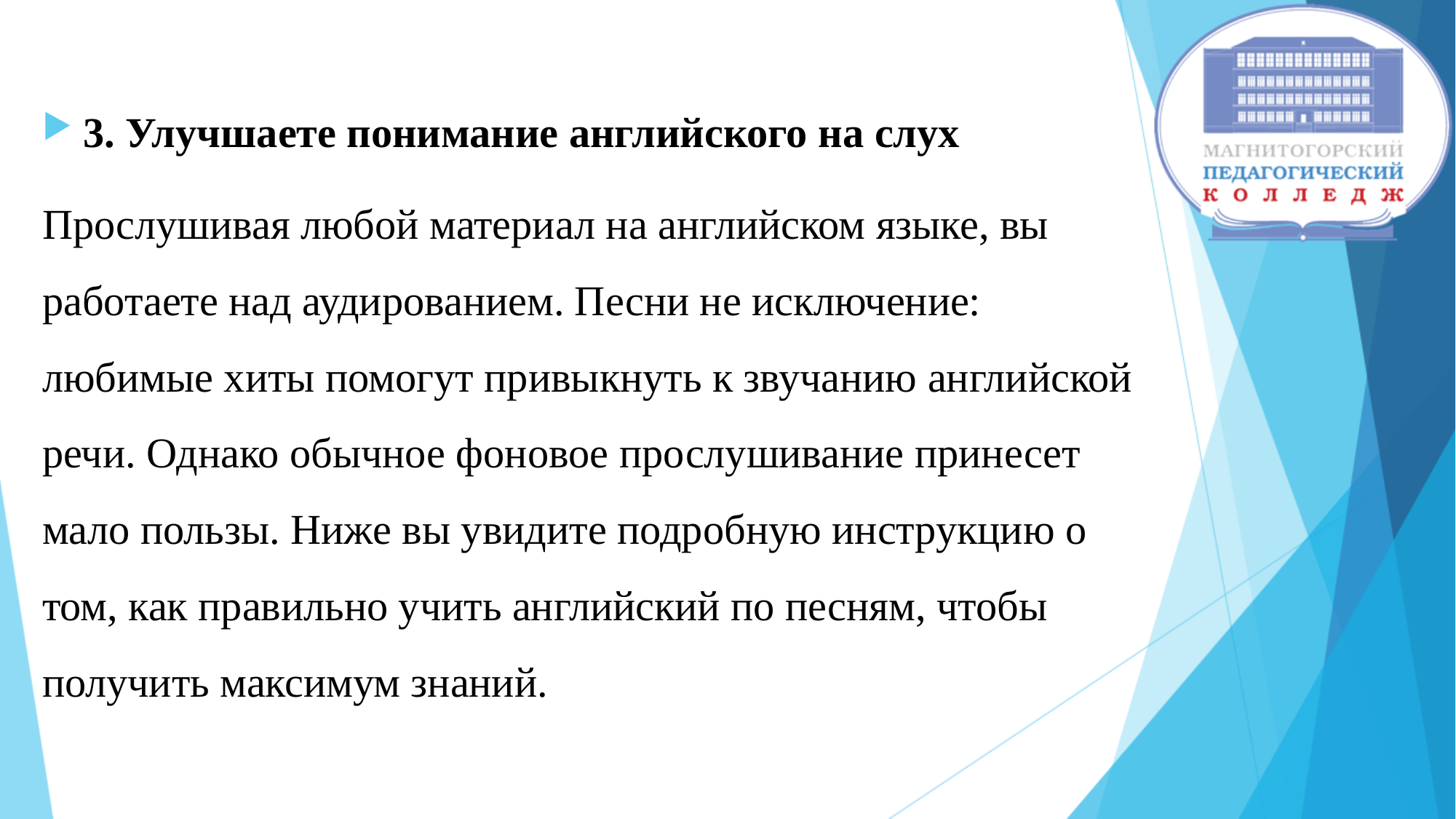

#
3. Улучшаете понимание английского на слух
Прослушивая любой материал на английском языке, вы работаете над аудированием. Песни не исключение: любимые хиты помогут привыкнуть к звучанию английской речи. Однако обычное фоновое прослушивание принесет мало пользы. Ниже вы увидите подробную инструкцию о том, как правильно учить английский по песням, чтобы получить максимум знаний.